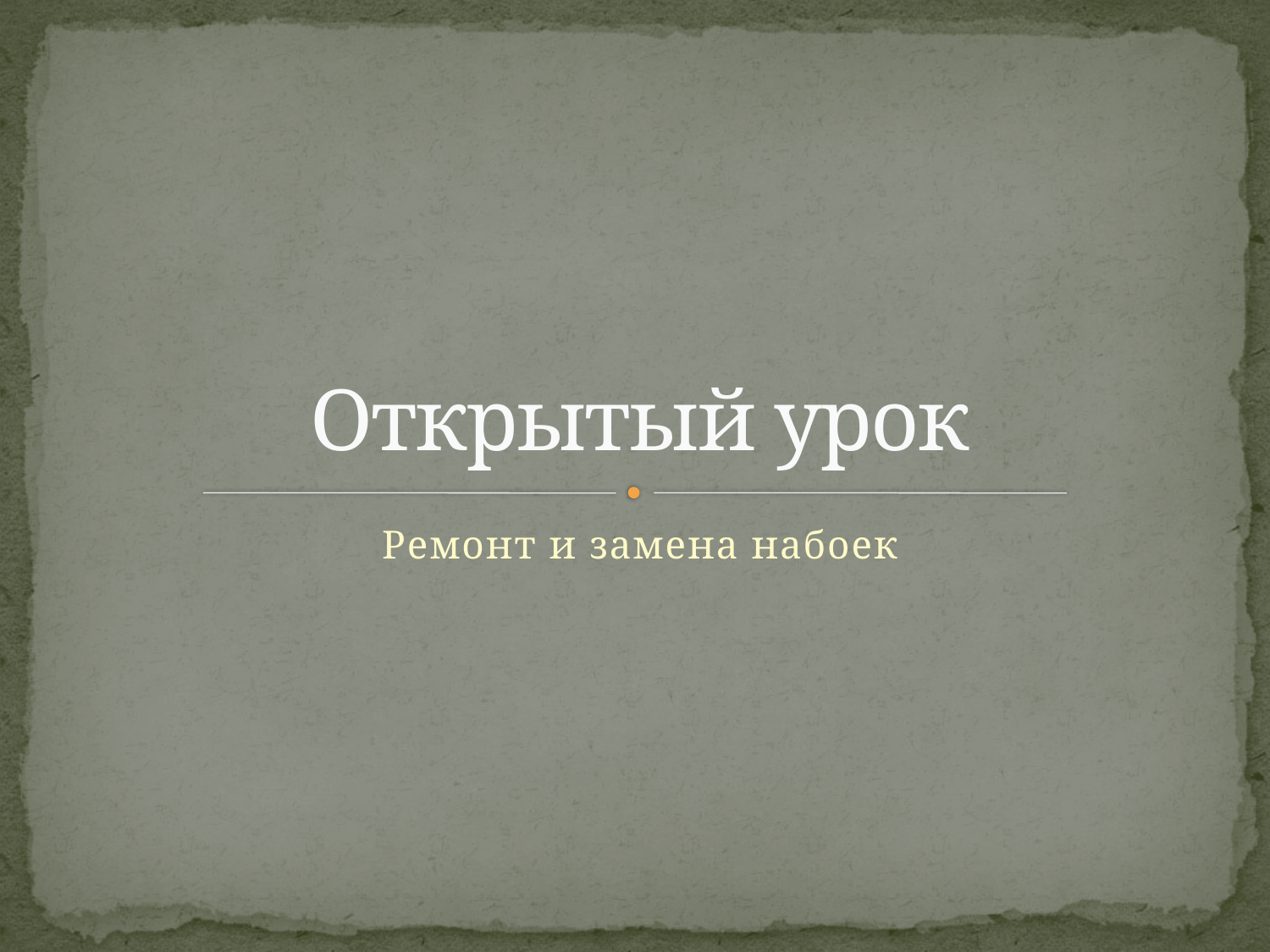

# Открытый урок
Ремонт и замена набоек